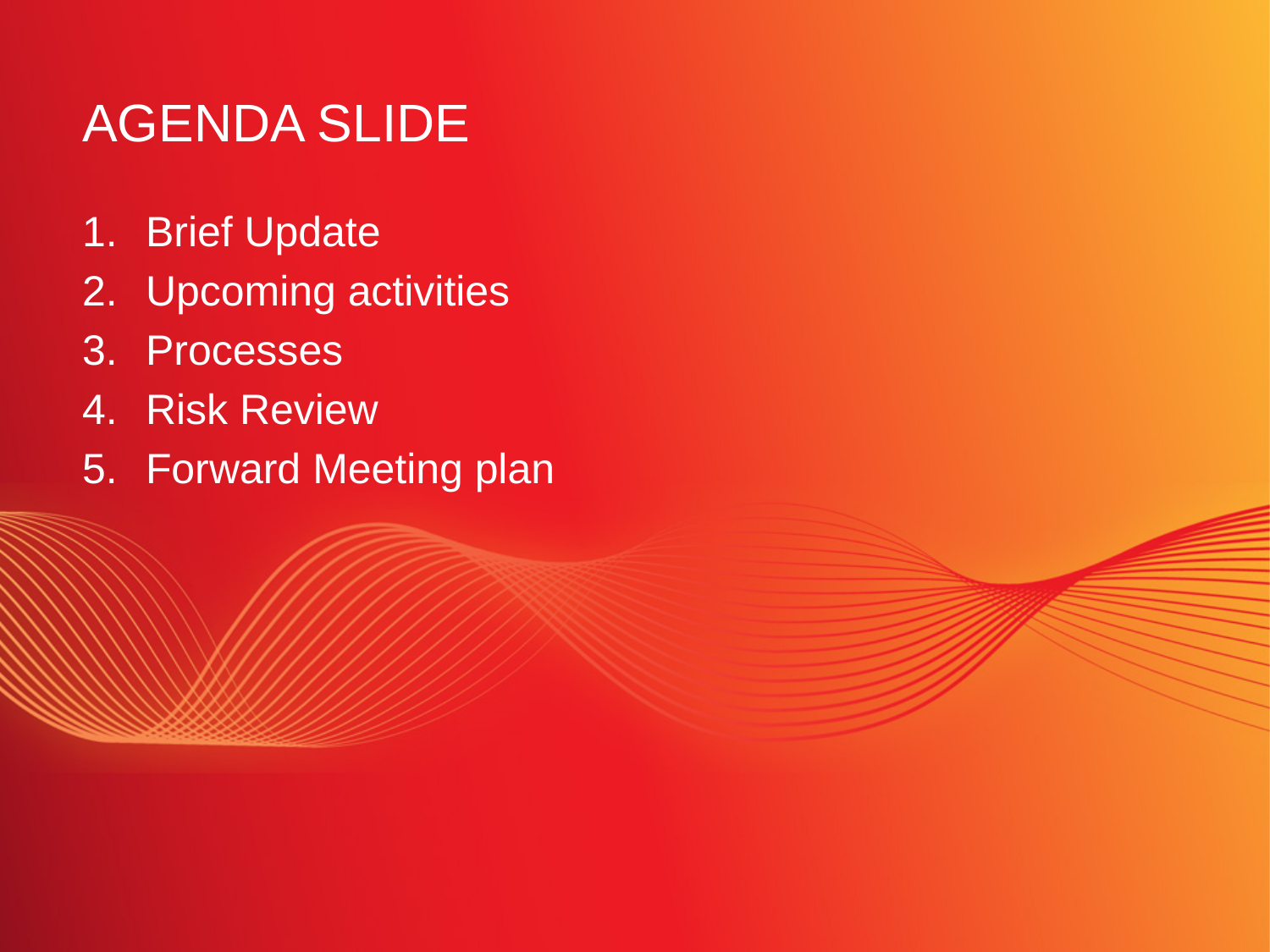

# Agenda slide
Brief Update
Upcoming activities
Processes
Risk Review
Forward Meeting plan